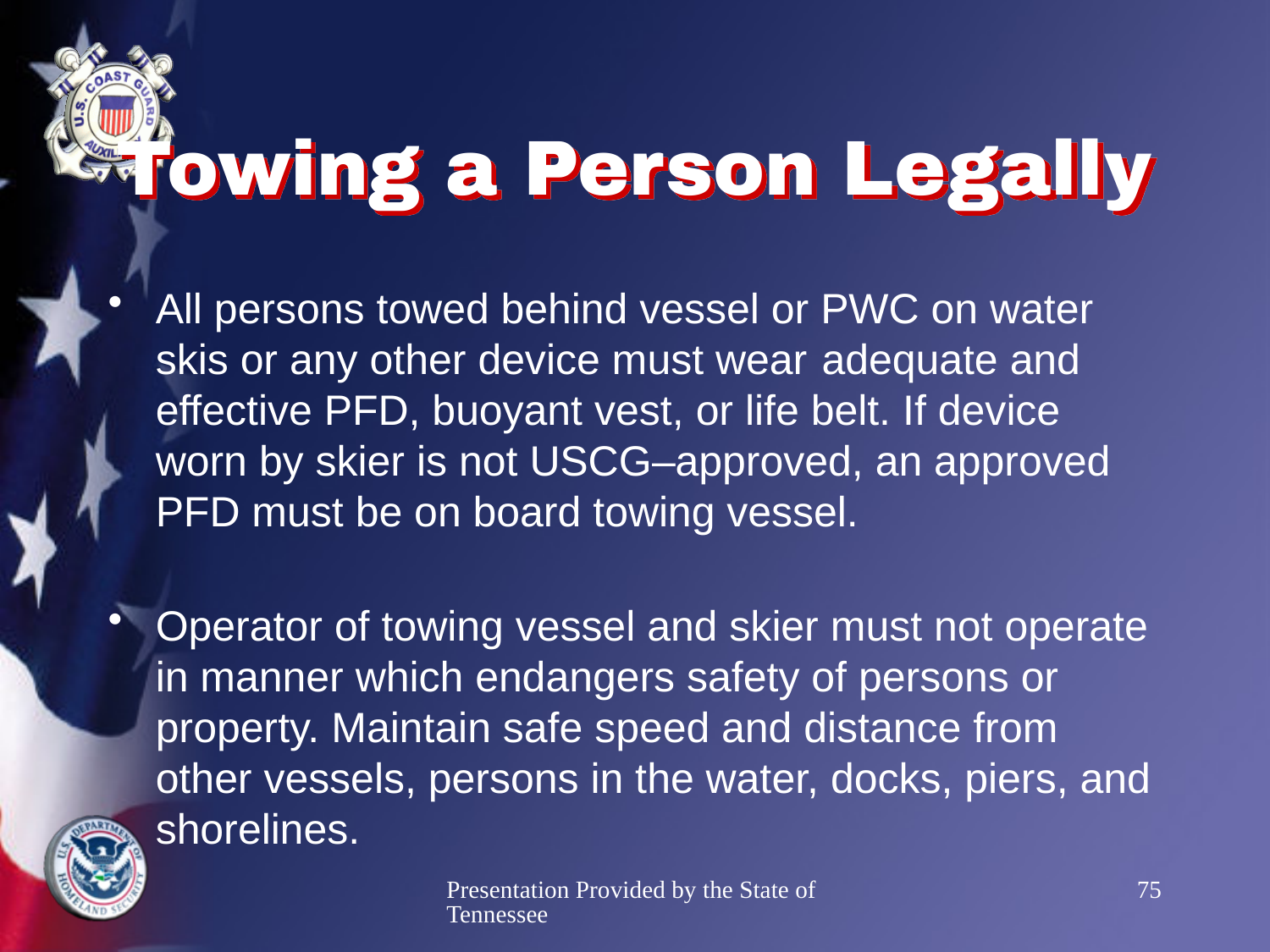

# Towing a Person Legally
All persons towed behind vessel or PWC on water skis or any other device must wear adequate and effective PFD, buoyant vest, or life belt. If device worn by skier is not USCG–approved, an approved PFD must be on board towing vessel.
Operator of towing vessel and skier must not operate in manner which endangers safety of persons or property. Maintain safe speed and distance from other vessels, persons in the water, docks, piers, and shorelines.
Presentation Provided by the State of Tennessee
75